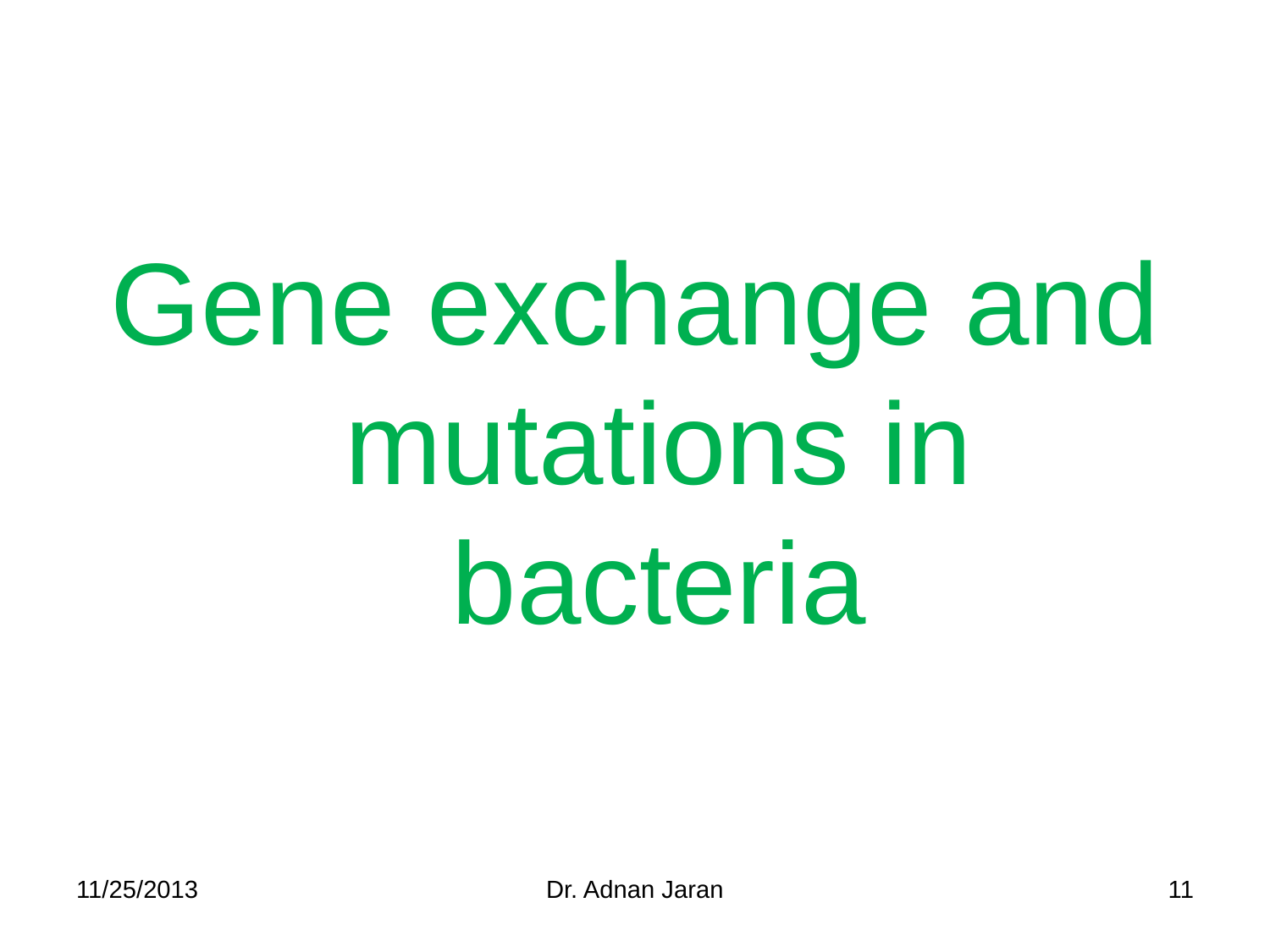

#
Gene exchange and mutations in bacteria
11/25/2013
Dr. Adnan Jaran
11